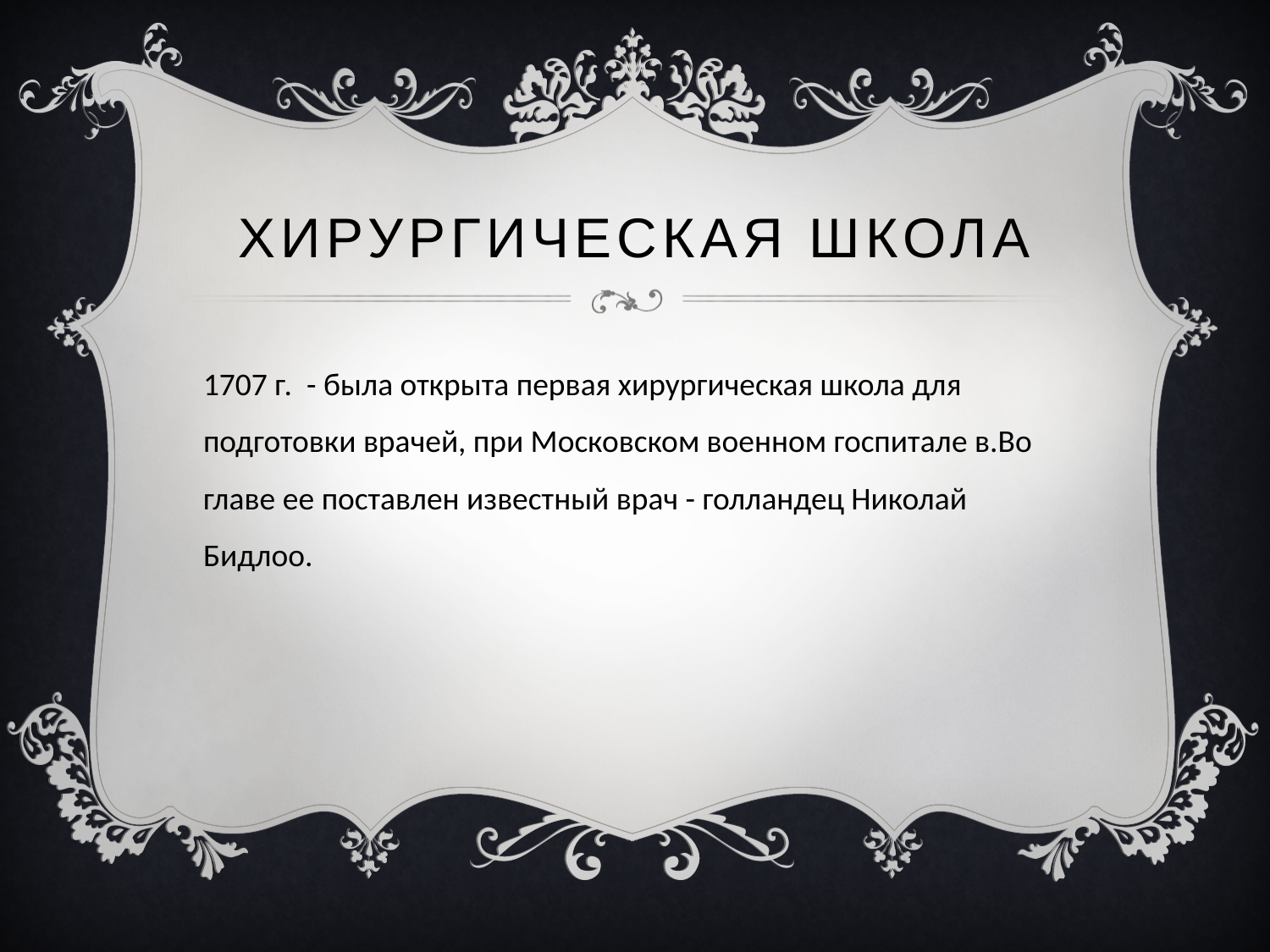

# Хирургическая школа
1707 г.  - была открыта первая хирургическая школа для подготовки врачей, при Московском военном госпитале в.Во главе ее поставлен известный врач - голландец Николай Бидлоо.